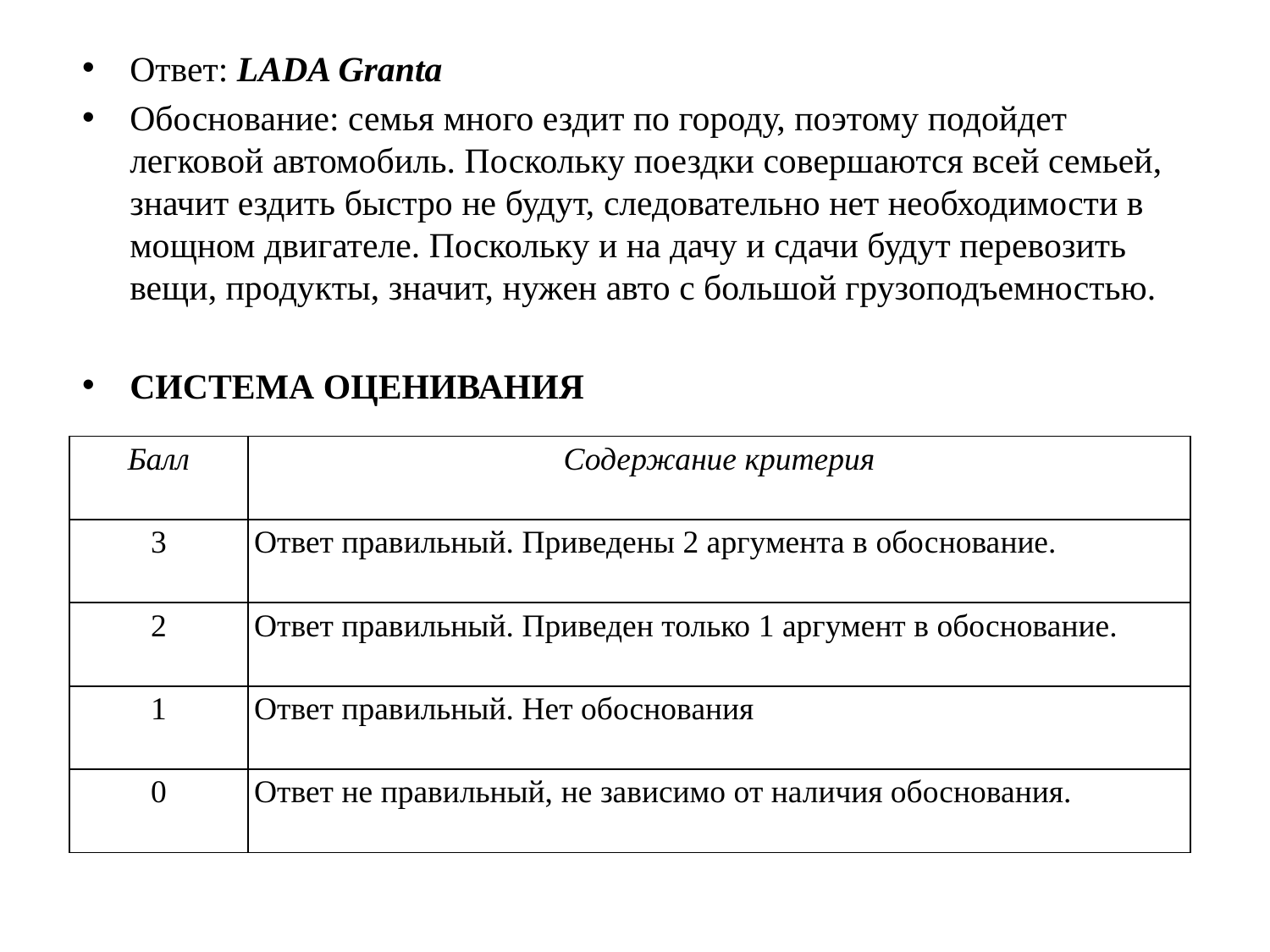

Ответ: LADA Granta
Обоснование: семья много ездит по городу, поэтому подойдет легковой автомобиль. Поскольку поездки совершаются всей семьей, значит ездить быстро не будут, следовательно нет необходимости в мощном двигателе. Поскольку и на дачу и сдачи будут перевозить вещи, продукты, значит, нужен авто с большой грузоподъемностью.

СИСТЕМА ОЦЕНИВАНИЯ
| Балл | Содержание критерия |
| --- | --- |
| 3 | Ответ правильный. Приведены 2 аргумента в обоснование. |
| 2 | Ответ правильный. Приведен только 1 аргумент в обоснование. |
| 1 | Ответ правильный. Нет обоснования |
| 0 | Ответ не правильный, не зависимо от наличия обоснования. |